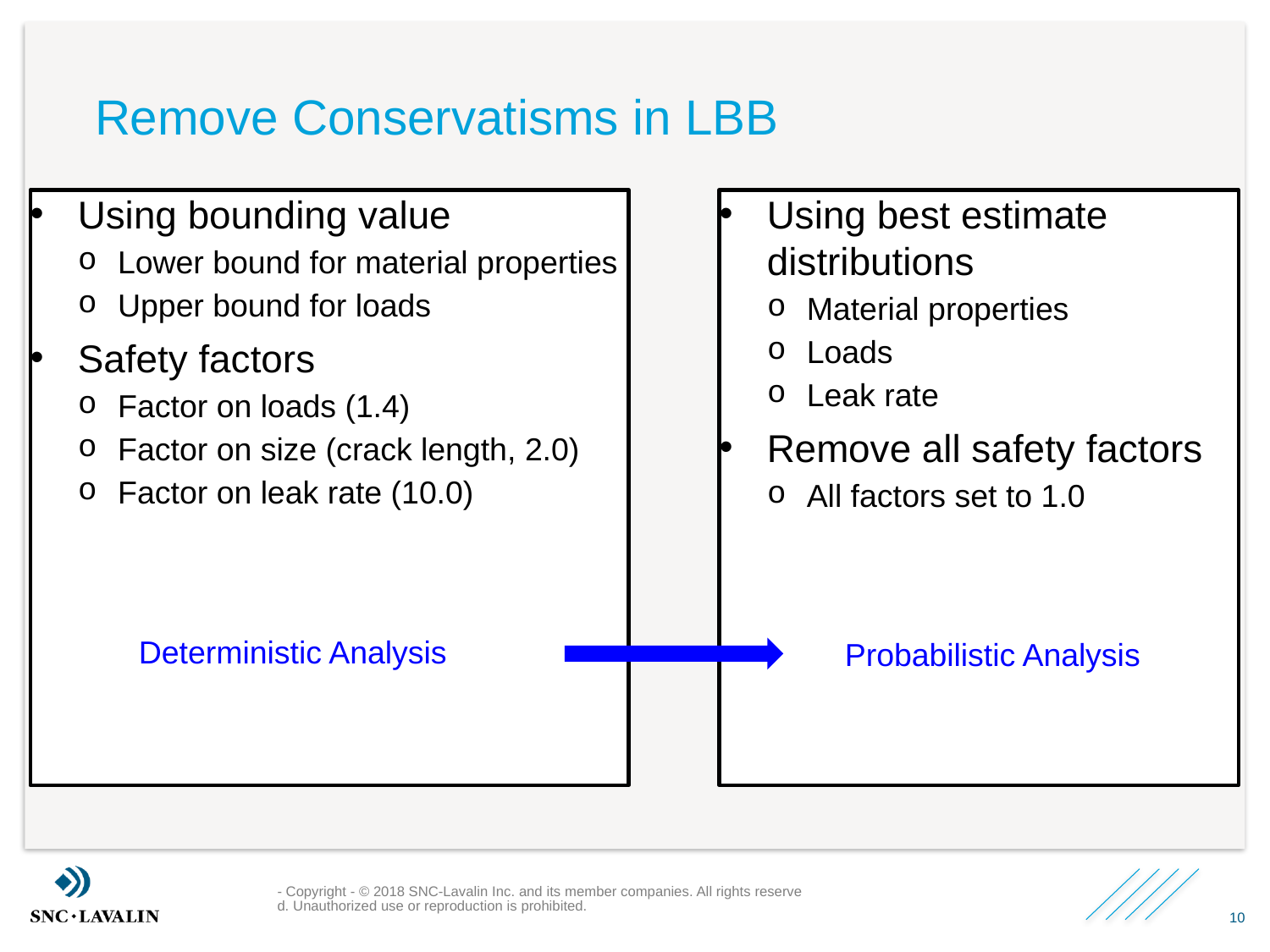

# Remove Conservatisms in LBB
Using bounding value
Lower bound for material properties
Upper bound for loads
Safety factors
Factor on loads (1.4)
Factor on size (crack length, 2.0)
Factor on leak rate (10.0)

Using best estimate distributions
Material properties
Loads
Leak rate
Remove all safety factors
All factors set to 1.0
Deterministic Analysis
Probabilistic Analysis

- Copyright - © 2018 SNC-Lavalin Inc. and its member companies. All rights reserved. Unauthorized use or reproduction is prohibited.
10